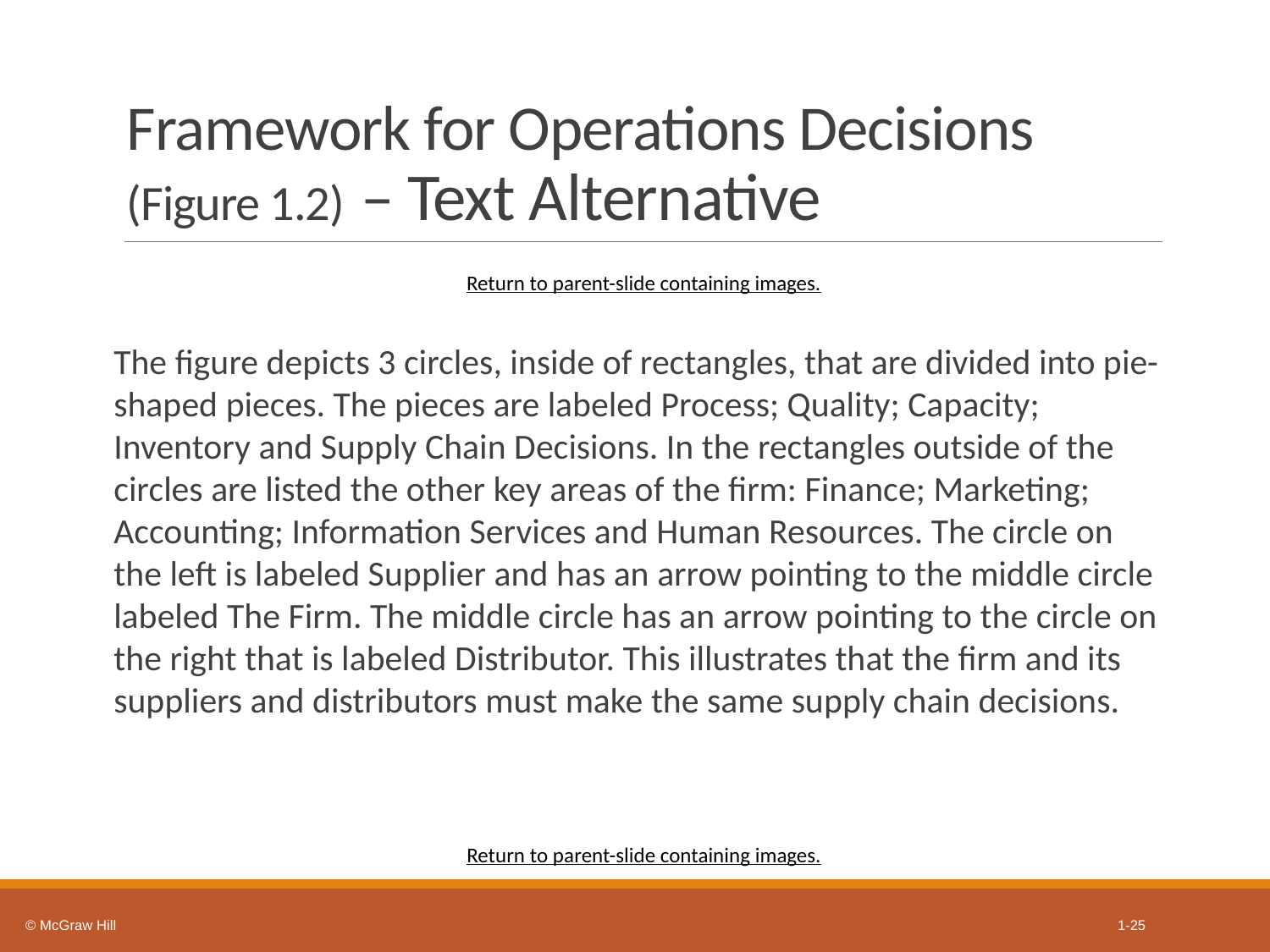

# Framework for Operations Decisions (Figure 1.2) – Text Alternative
Return to parent-slide containing images.
The figure depicts 3 circles, inside of rectangles, that are divided into pie-shaped pieces. The pieces are labeled Process; Quality; Capacity; Inventory and Supply Chain Decisions. In the rectangles outside of the circles are listed the other key areas of the firm: Finance; Marketing; Accounting; Information Services and Human Resources. The circle on the left is labeled Supplier and has an arrow pointing to the middle circle labeled The Firm. The middle circle has an arrow pointing to the circle on the right that is labeled Distributor. This illustrates that the firm and its suppliers and distributors must make the same supply chain decisions.
Return to parent-slide containing images.